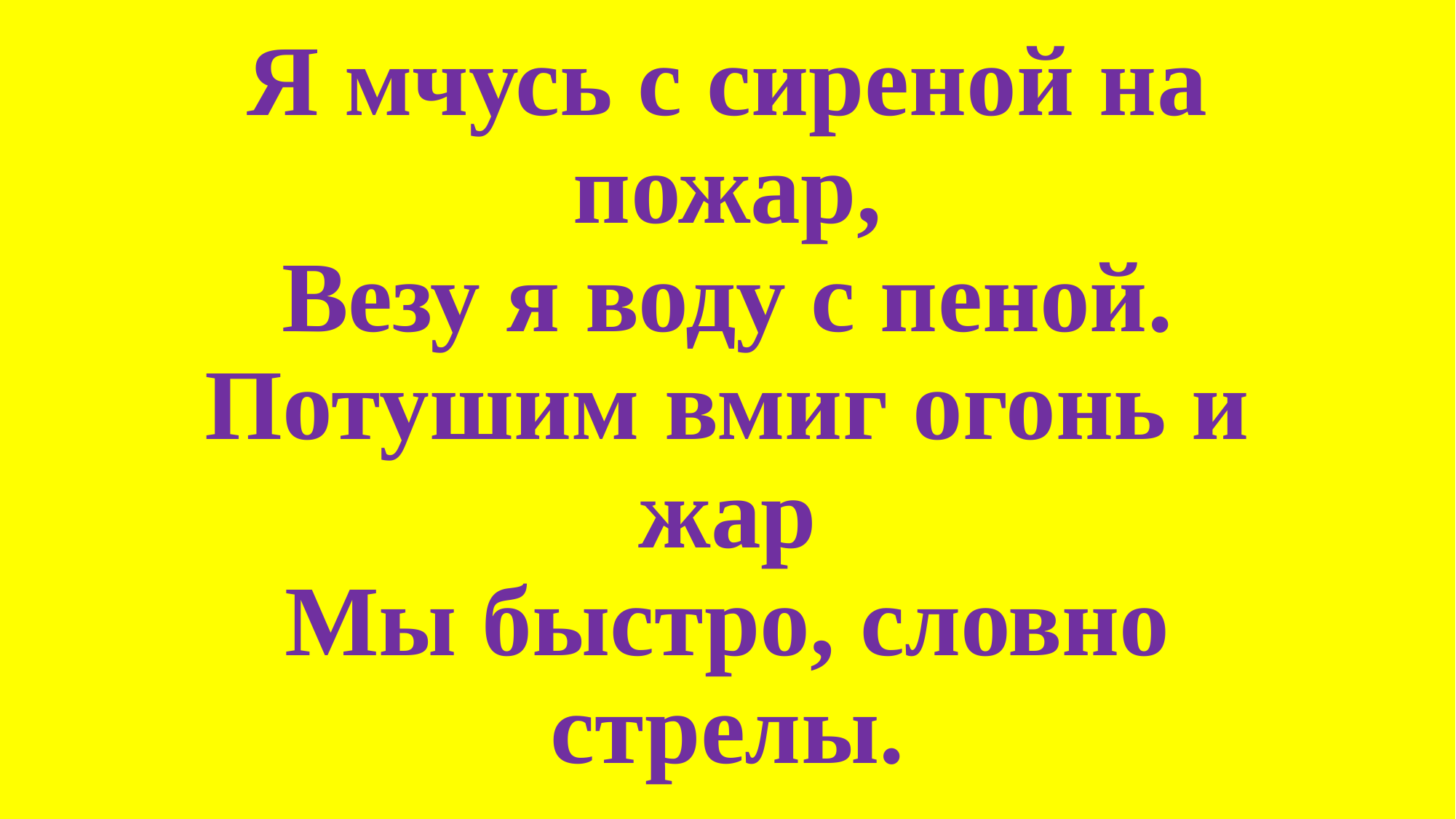

# Я мчусь с сиреной на пожар, Везу я воду с пеной. Потушим вмиг огонь и жар Мы быстро, словно стрелы.